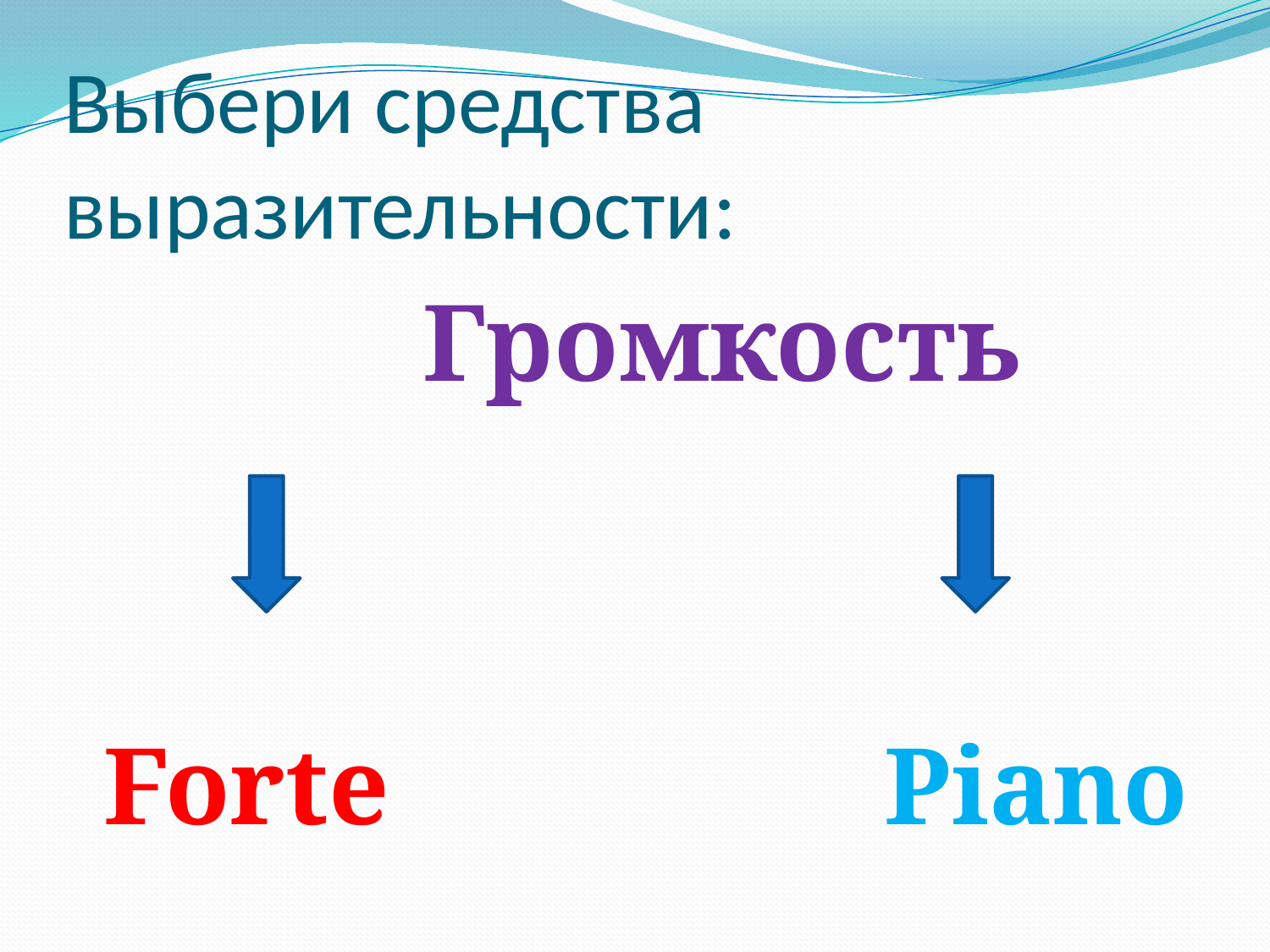

# Выбери средства выразительности:
			  Громкость

 Forte                  Piano